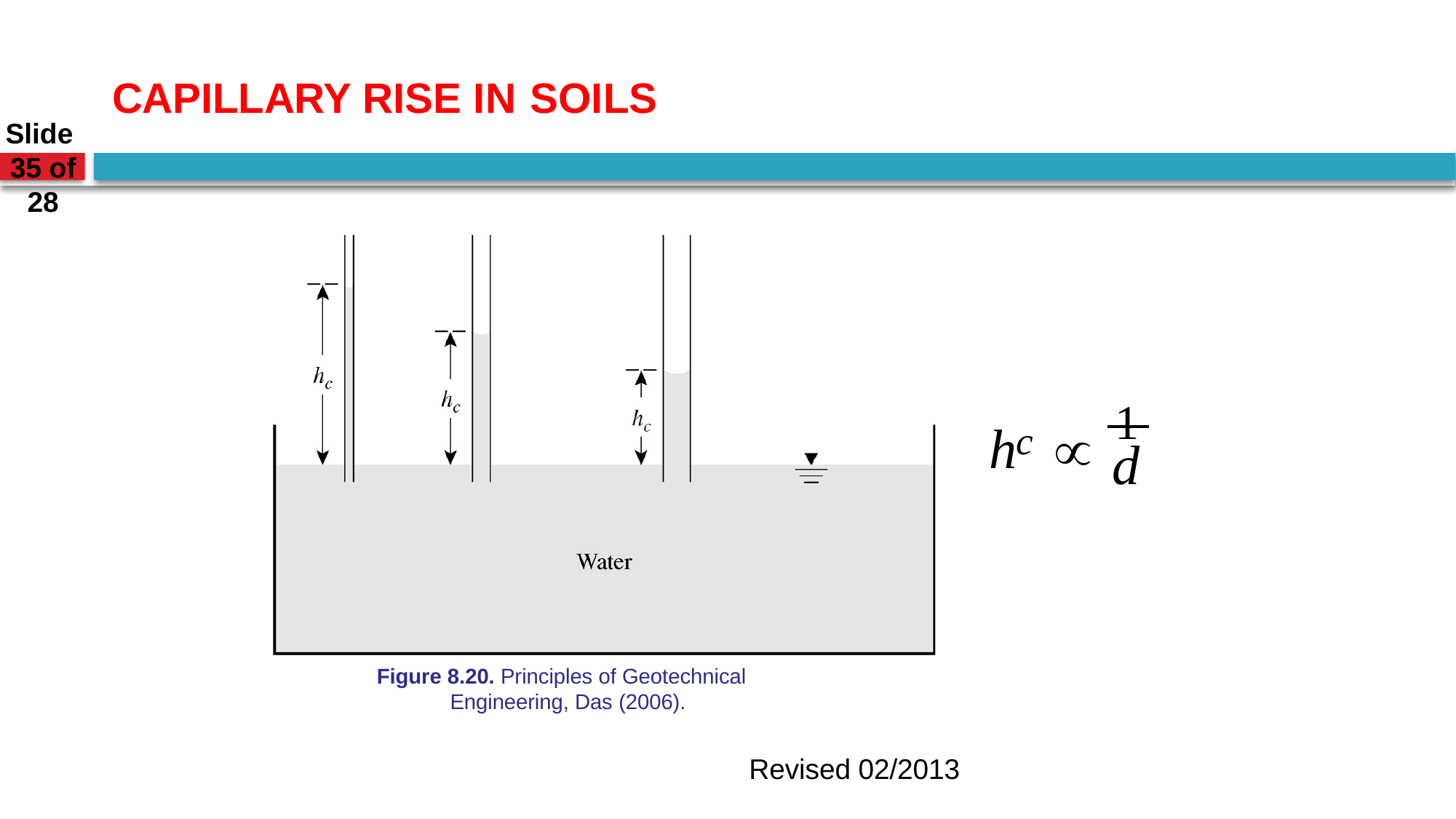

# CAPILLARY RISE IN SOILS
Slide 35 of 28

h	∝	1
c

d
Figure 8.20. Principles of Geotechnical  Engineering, Das (2006).
Revised 02/2013